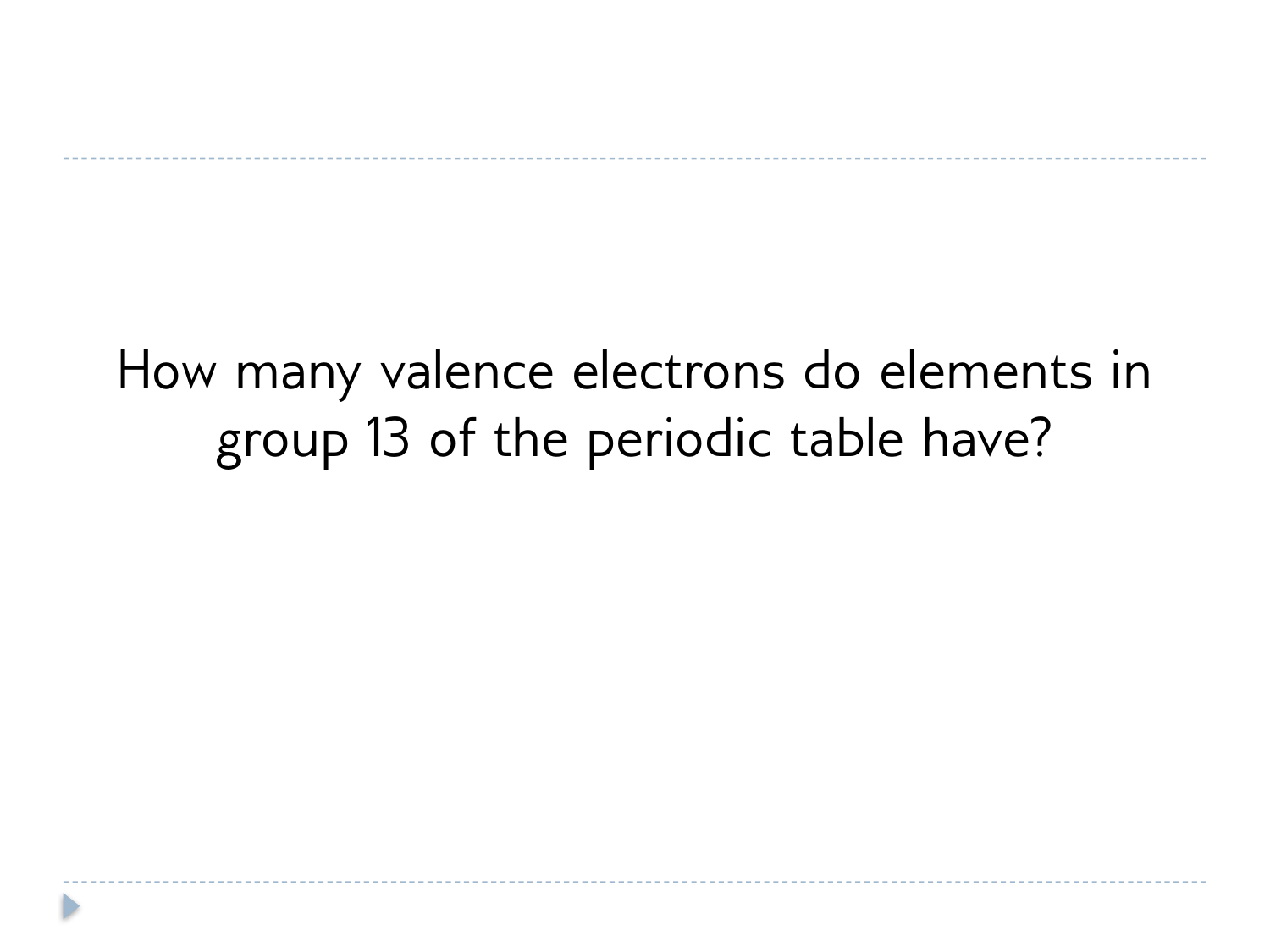

How many valence electrons do elements in group 13 of the periodic table have?